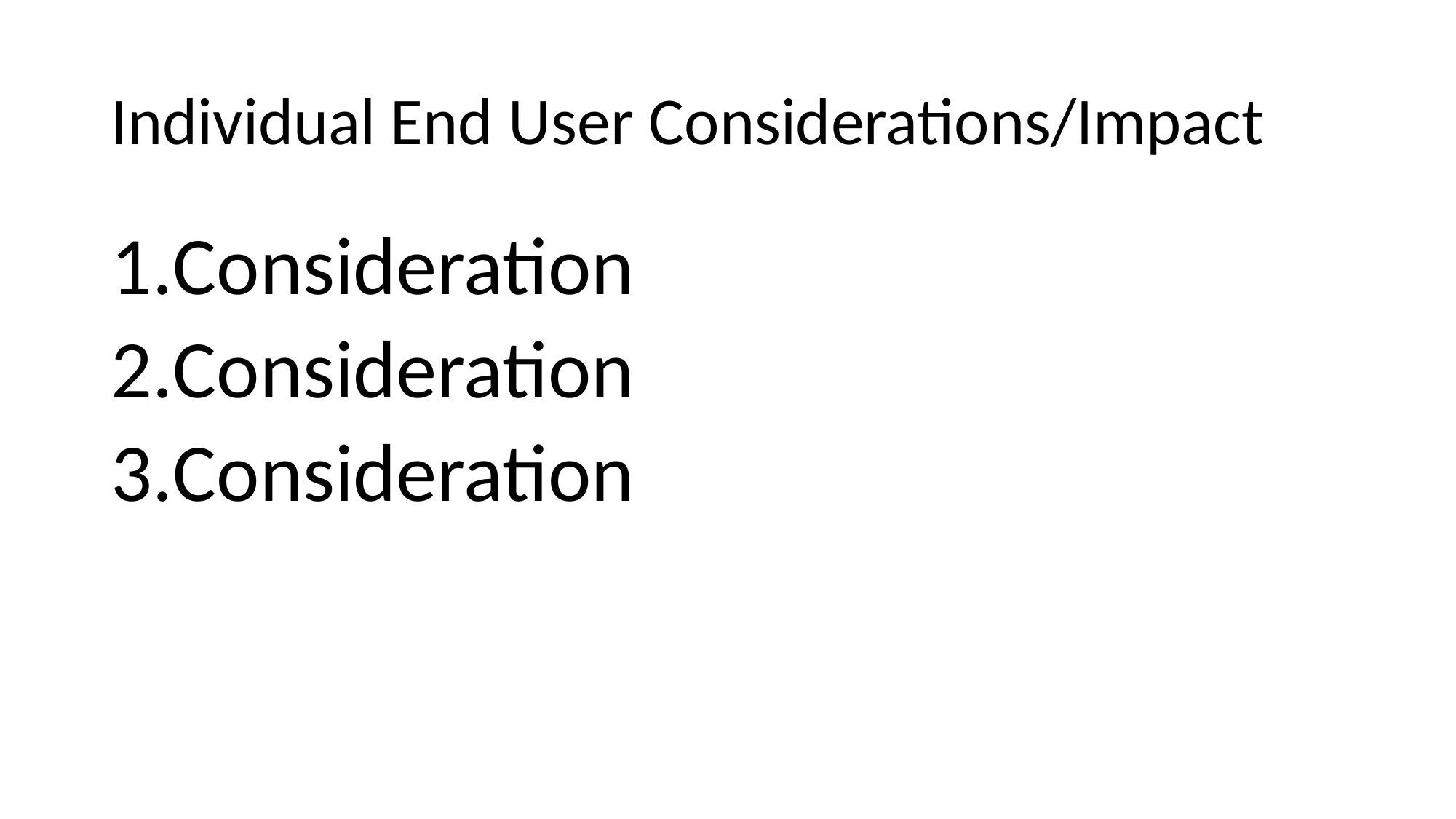

# Individual End User Considerations/Impact
Consideration
Consideration
Consideration